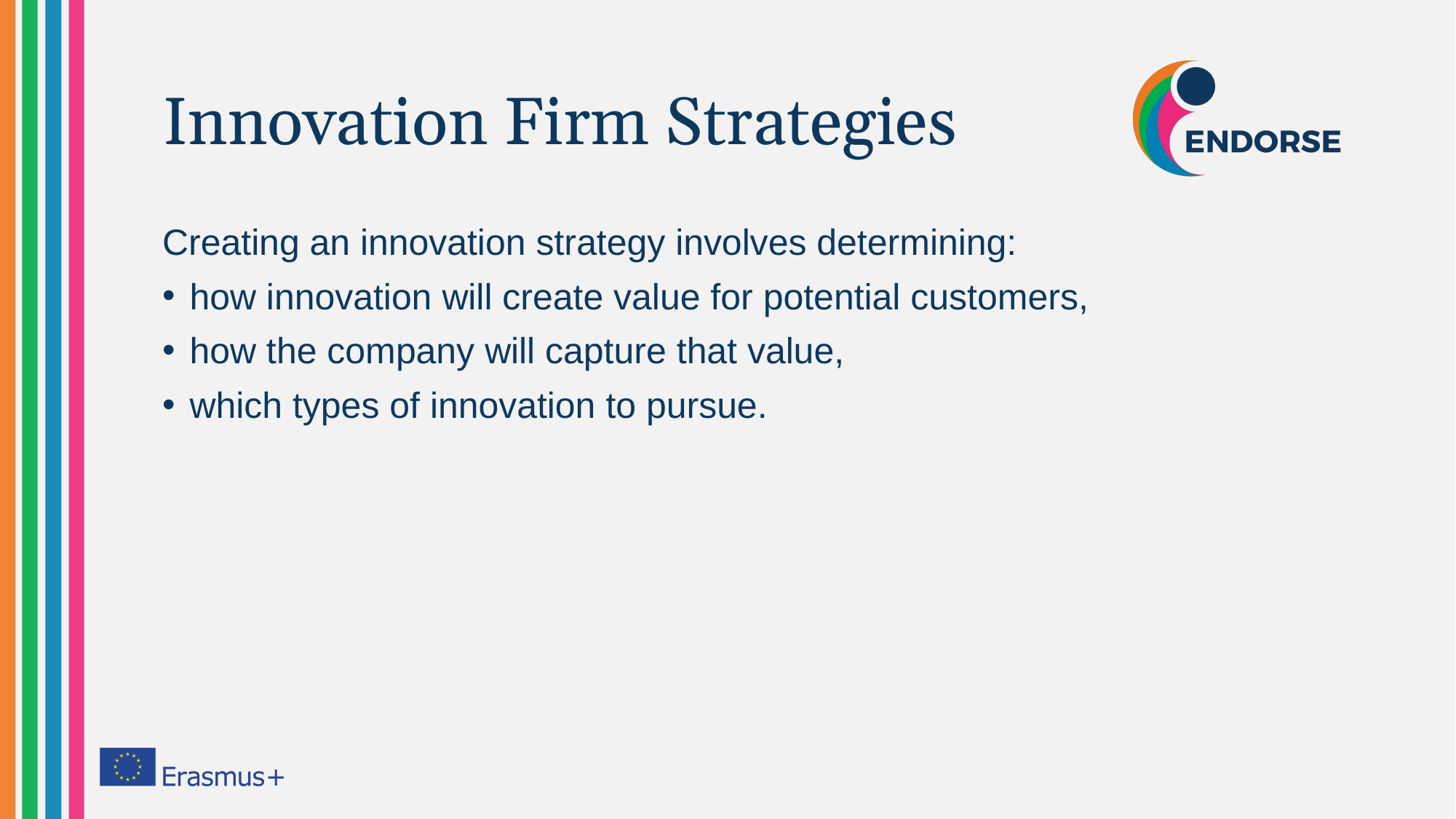

# Innovation Firm Strategies
Creating an innovation strategy involves determining:
how innovation will create value for potential customers,
how the company will capture that value,
which types of innovation to pursue.